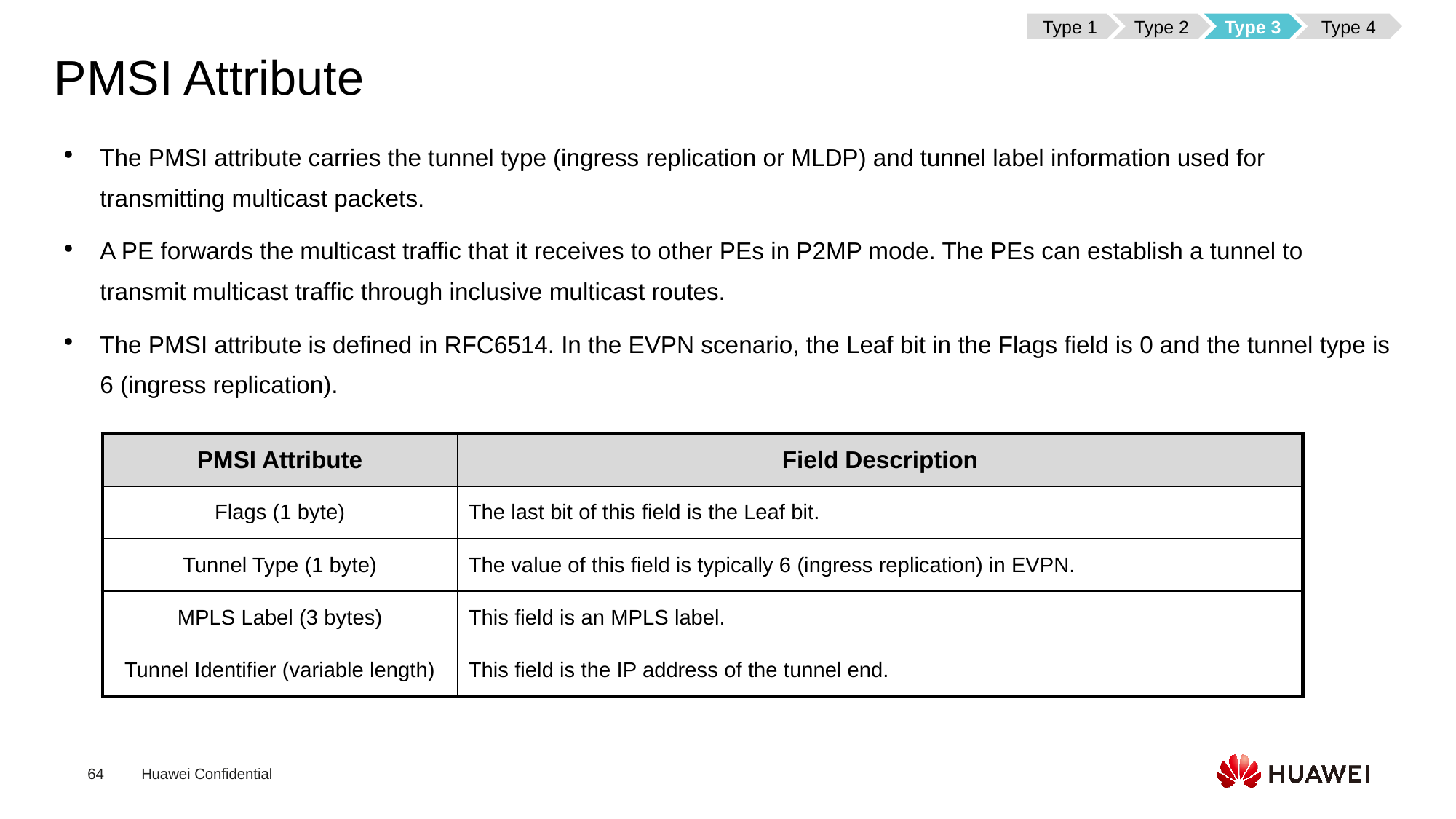

Type 1
Type 2
Type 3
Type 4
# PMSI Attribute
The PMSI attribute carries the tunnel type (ingress replication or MLDP) and tunnel label information used for transmitting multicast packets.
A PE forwards the multicast traffic that it receives to other PEs in P2MP mode. The PEs can establish a tunnel to transmit multicast traffic through inclusive multicast routes.
The PMSI attribute is defined in RFC6514. In the EVPN scenario, the Leaf bit in the Flags field is 0 and the tunnel type is 6 (ingress replication).

| PMSI Attribute | Field Description |
| --- | --- |
| Flags (1 byte) | The last bit of this field is the Leaf bit. |
| Tunnel Type (1 byte) | The value of this field is typically 6 (ingress replication) in EVPN. |
| MPLS Label (3 bytes) | This field is an MPLS label. |
| Tunnel Identifier (variable length) | This field is the IP address of the tunnel end. |